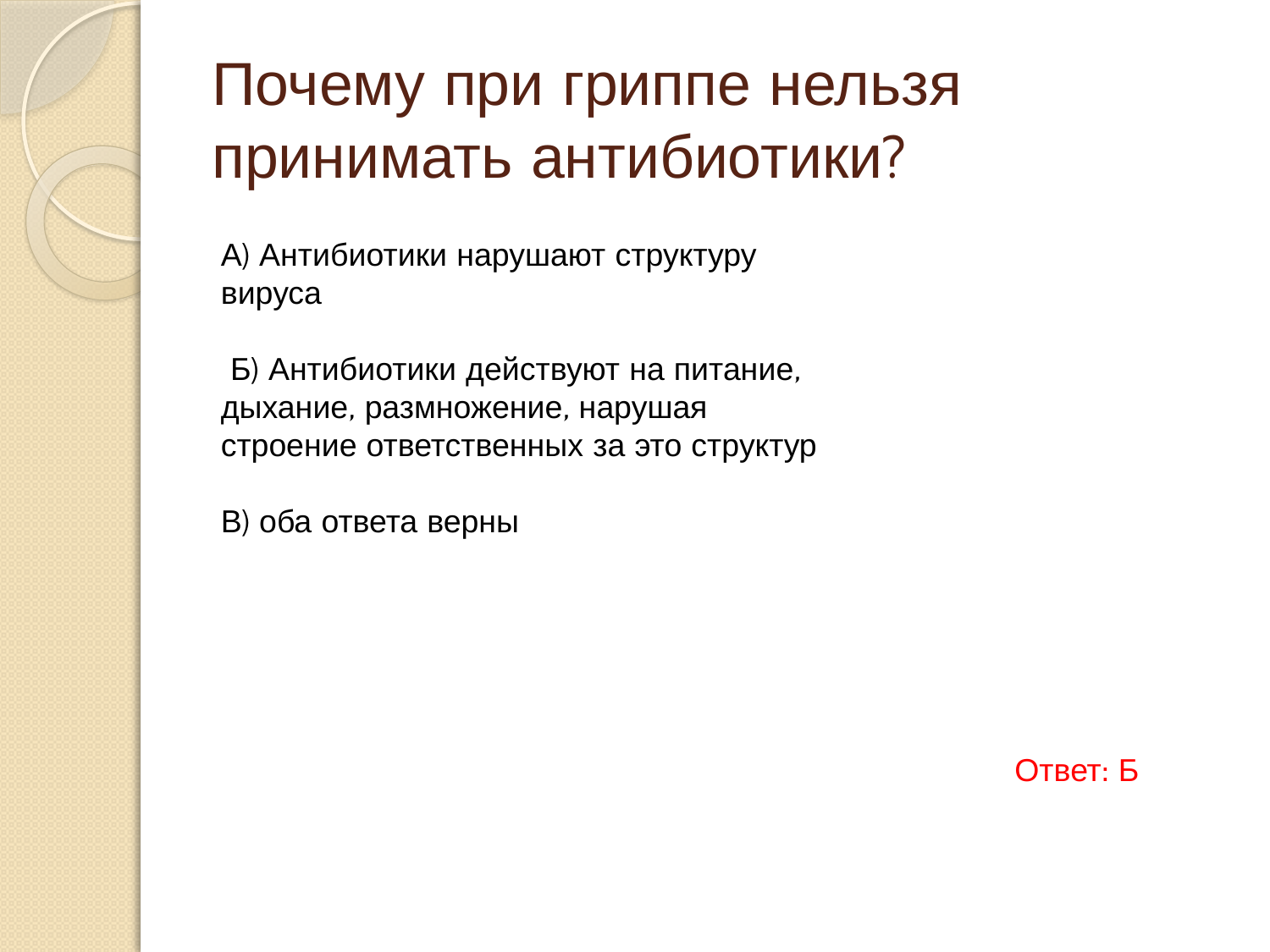

# Почему при гриппе нельзя принимать антибиотики?
А) Антибиотики нарушают структуру вируса

 Б) Антибиотики действуют на питание, дыхание, размножение, нарушая строение ответственных за это структур

В) оба ответа верны
Ответ: Б